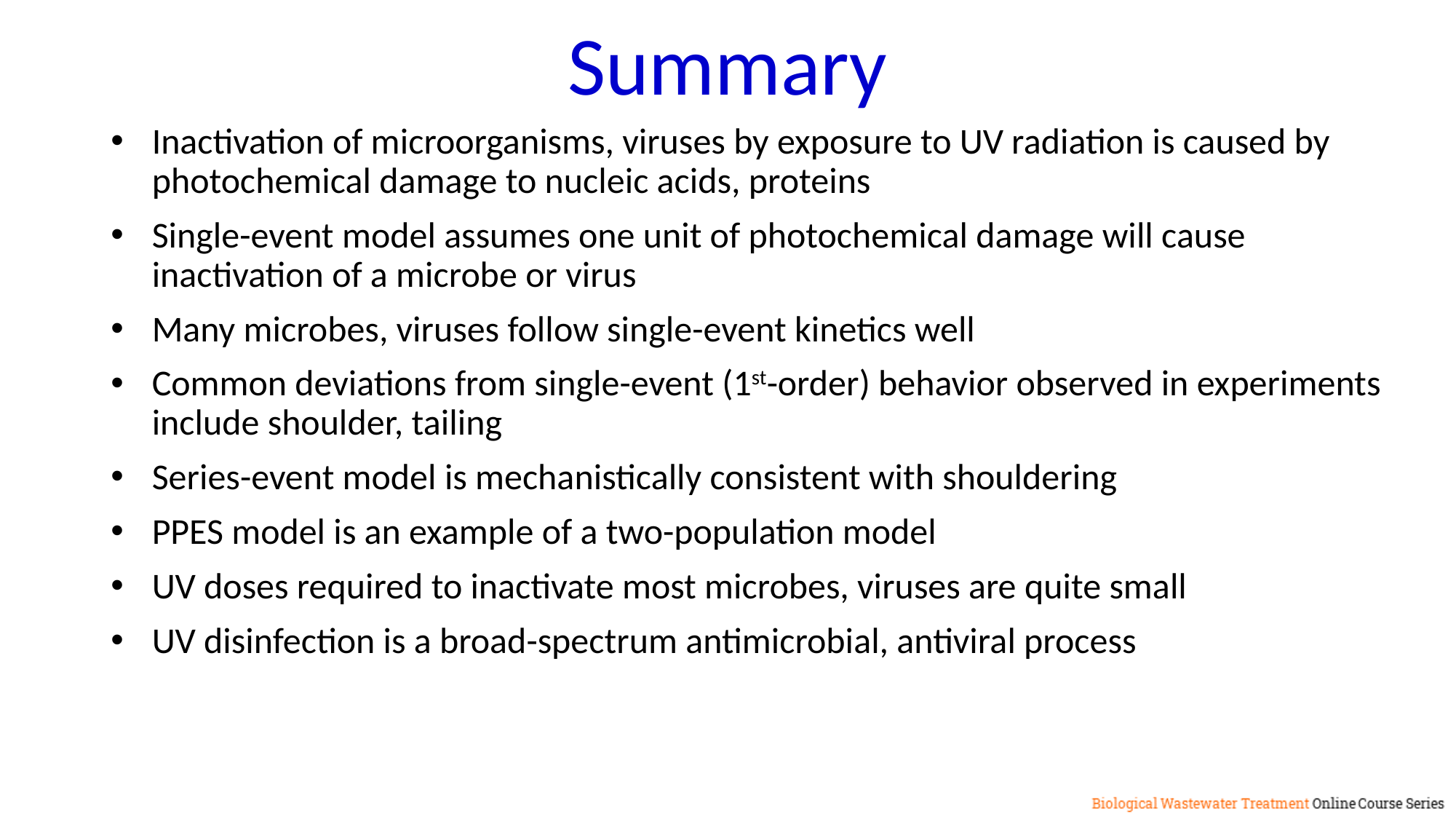

Summary
Inactivation of microorganisms, viruses by exposure to UV radiation is caused by photochemical damage to nucleic acids, proteins
Single-event model assumes one unit of photochemical damage will cause inactivation of a microbe or virus
Many microbes, viruses follow single-event kinetics well
Common deviations from single-event (1st-order) behavior observed in experiments include shoulder, tailing
Series-event model is mechanistically consistent with shouldering
PPES model is an example of a two-population model
UV doses required to inactivate most microbes, viruses are quite small
UV disinfection is a broad-spectrum antimicrobial, antiviral process